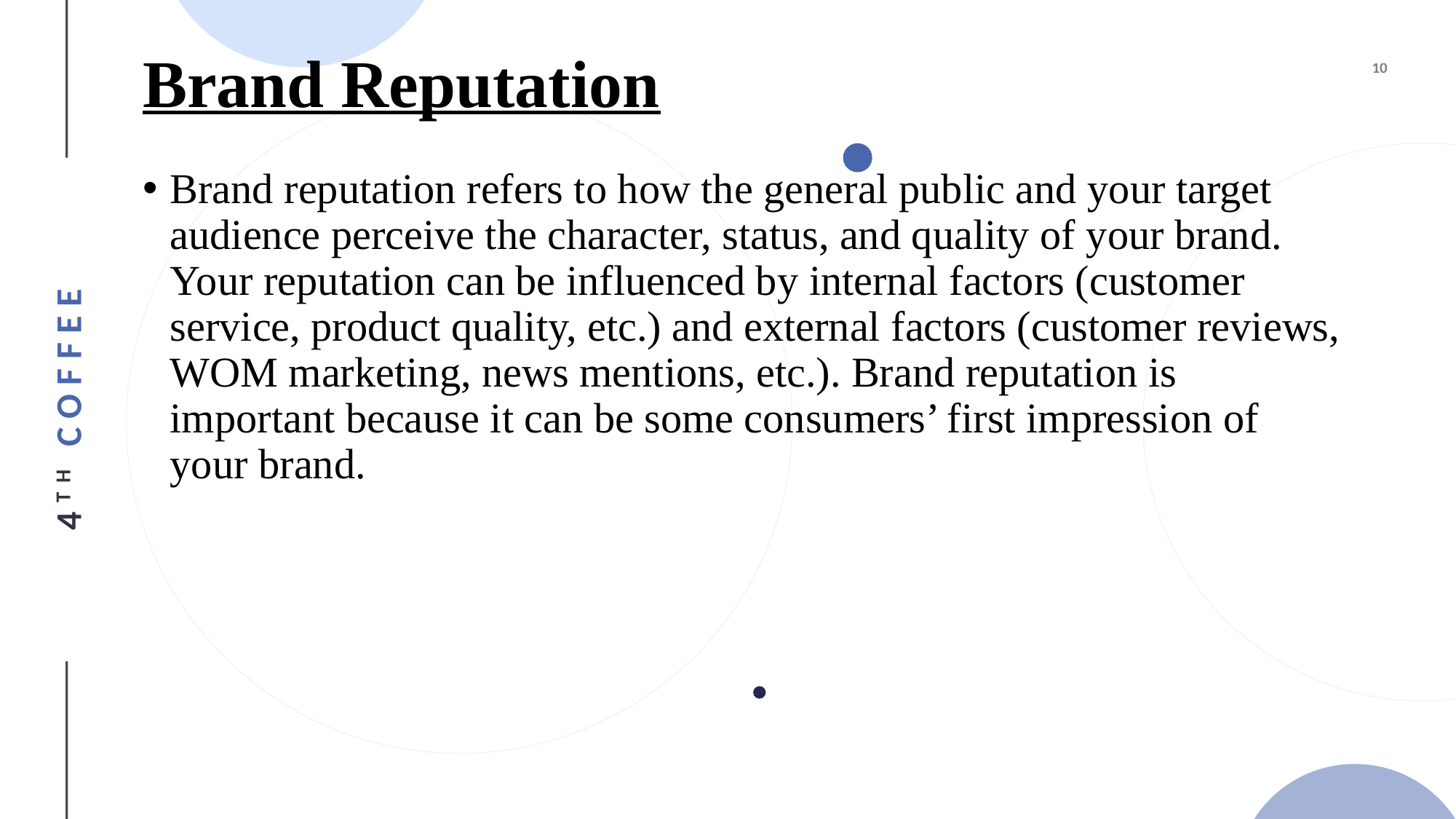

# Brand Reputation
Brand reputation refers to how the general public and your target audience perceive the character, status, and quality of your brand. Your reputation can be influenced by internal factors (customer service, product quality, etc.) and external factors (customer reviews, WOM marketing, news mentions, etc.). Brand reputation is important because it can be some consumers’ first impression of your brand.